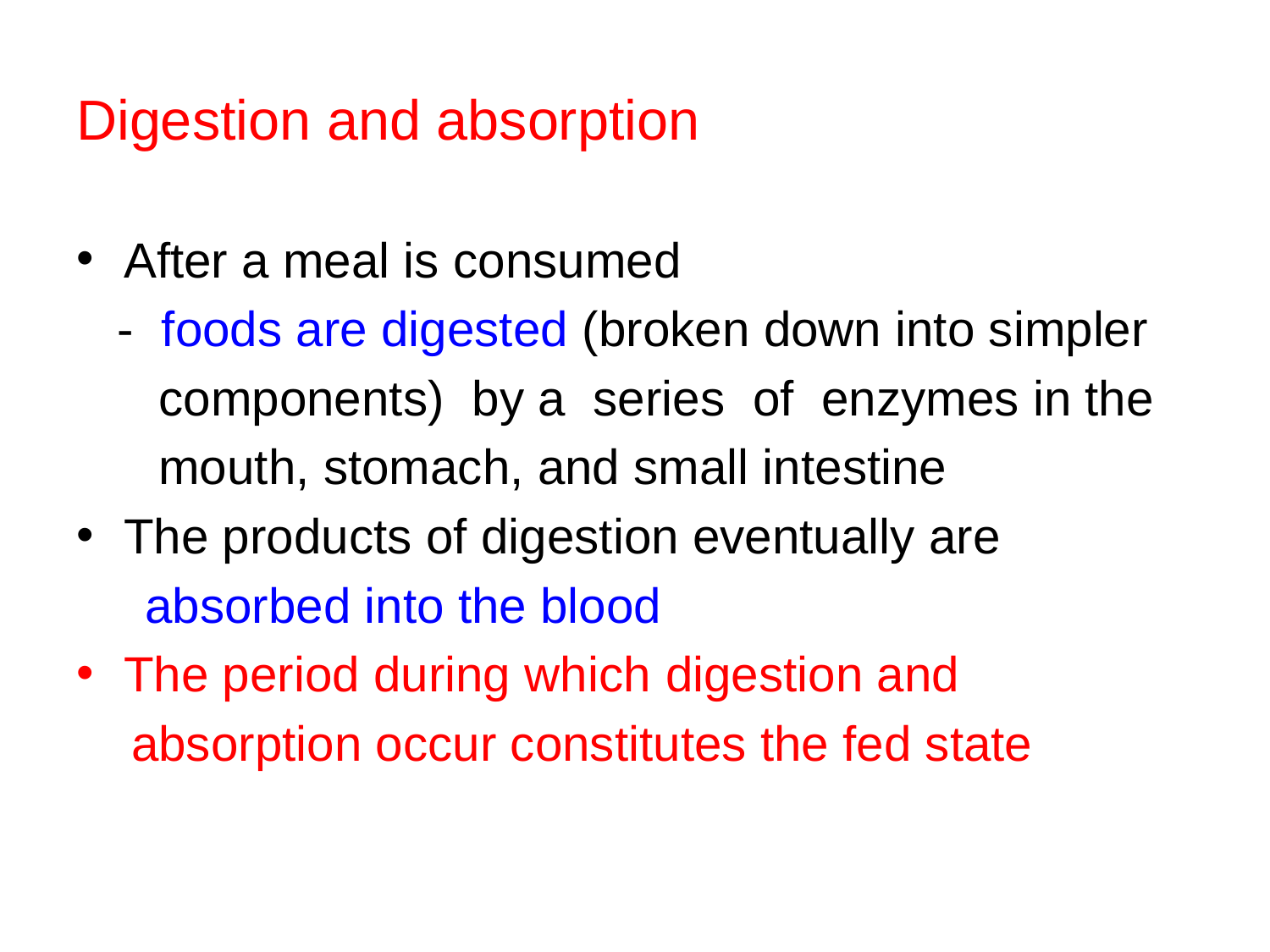

# Digestion and absorption
After a meal is consumed
   -  foods are digested (broken down into simpler
      components)  by a  series  of  enzymes in the
      mouth, stomach, and small intestine
The products of digestion eventually are
     absorbed into the blood
The period during which digestion and
    absorption occur constitutes the fed state